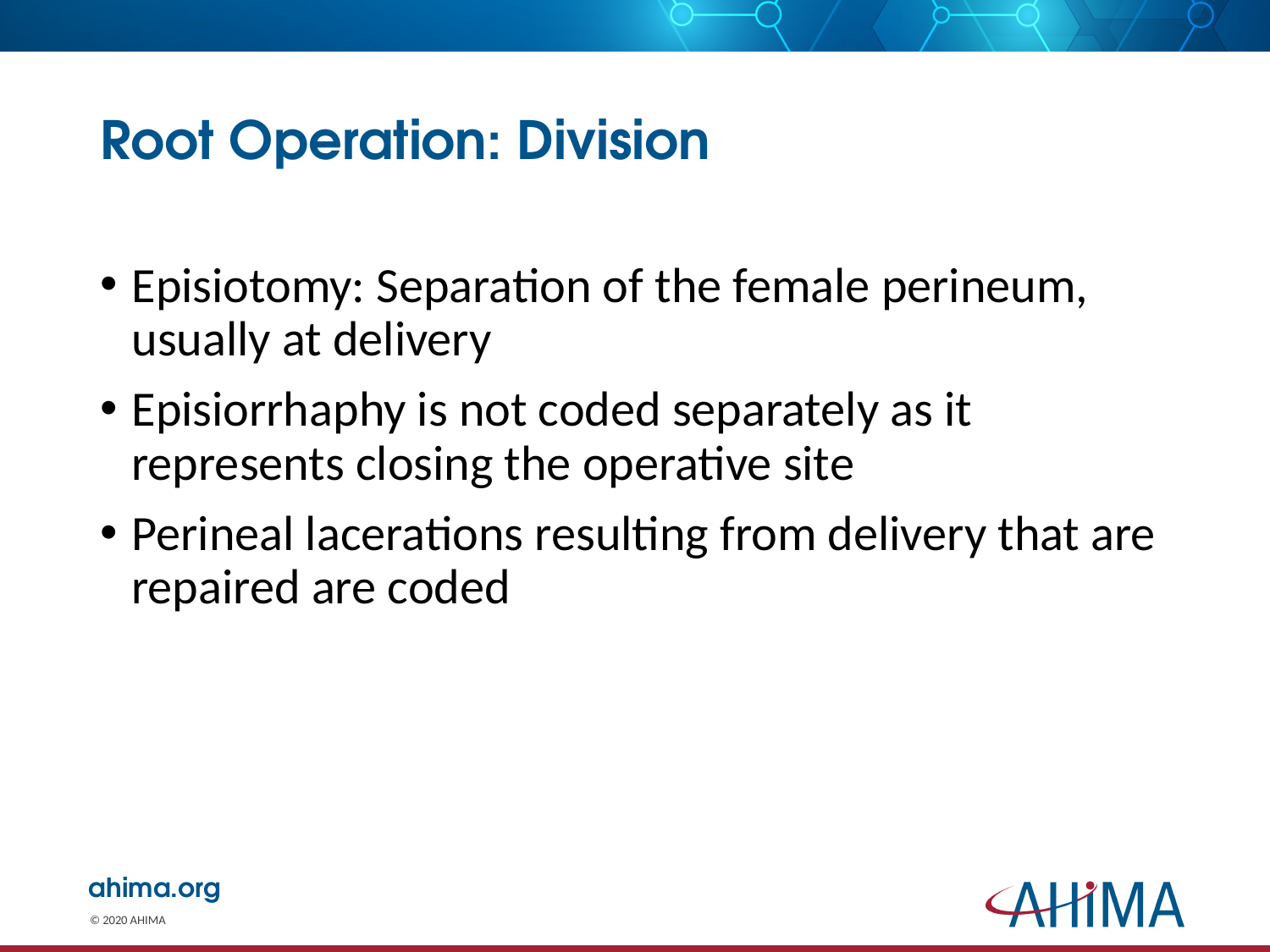

# Root Operation: Division
Episiotomy: Separation of the female perineum, usually at delivery
Episiorrhaphy is not coded separately as it represents closing the operative site
Perineal lacerations resulting from delivery that are repaired are coded